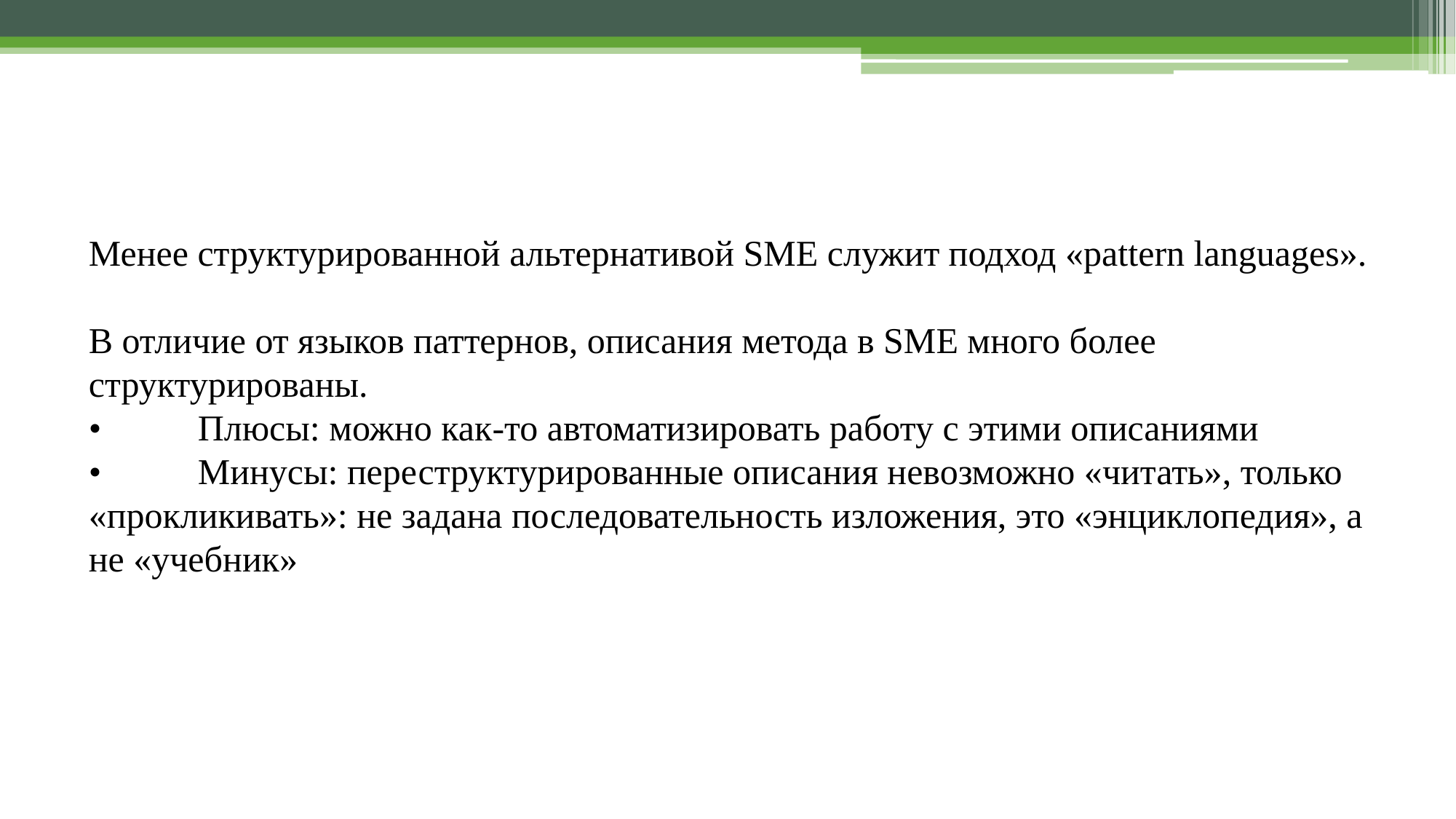

Менее структурированной альтернативой SME служит подход «pattern languages».

В отличие от языков паттернов, описания метода в SME много более структурированы.
•	Плюсы: можно как-то автоматизировать работу с этими описаниями
•	Минусы: переструктурированные описания невозможно «читать», только «прокликивать»: не задана последовательность изложения, это «энциклопедия», а не «учебник»